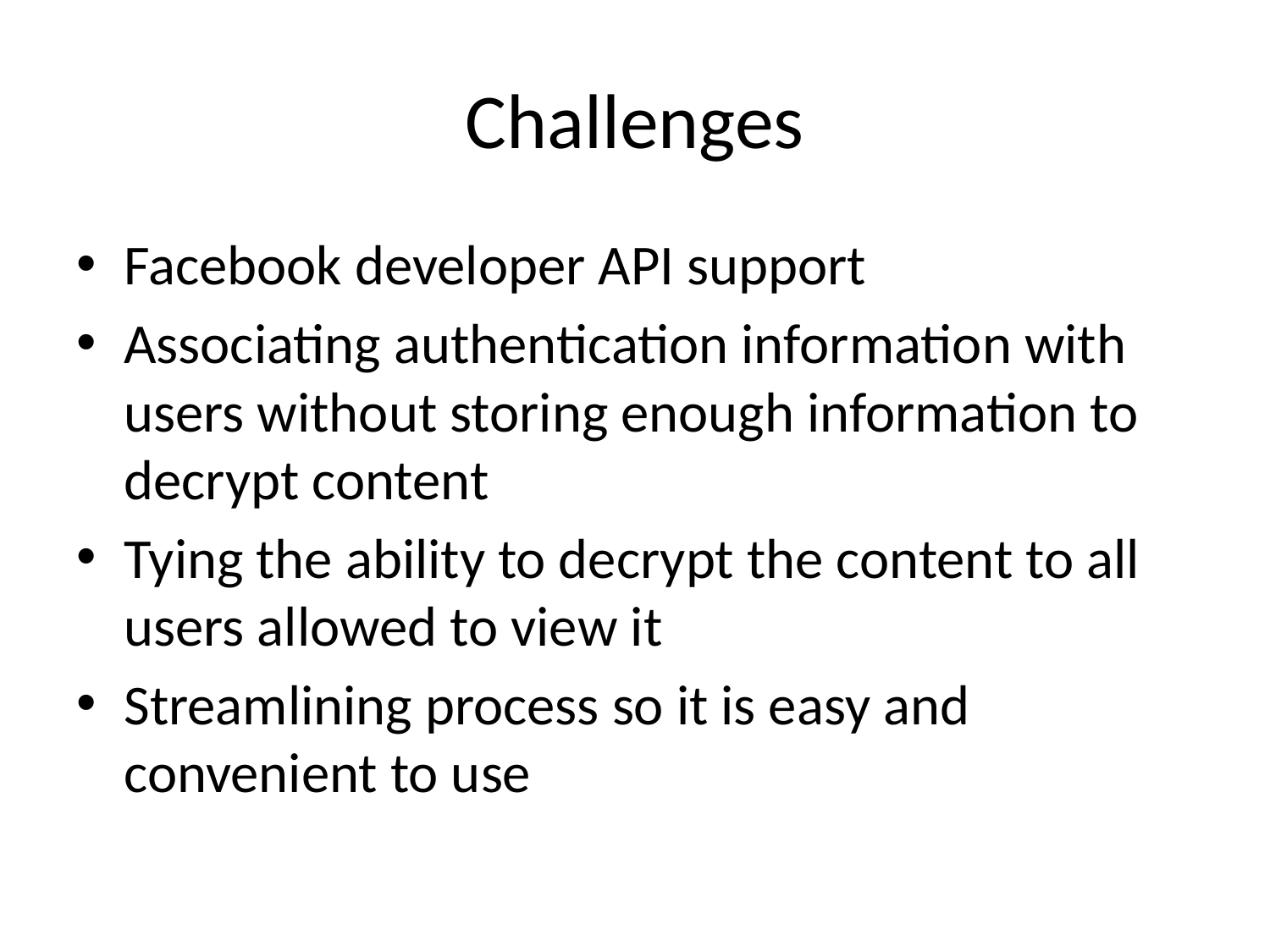

# Challenges
Facebook developer API support
Associating authentication information with users without storing enough information to decrypt content
Tying the ability to decrypt the content to all users allowed to view it
Streamlining process so it is easy and convenient to use